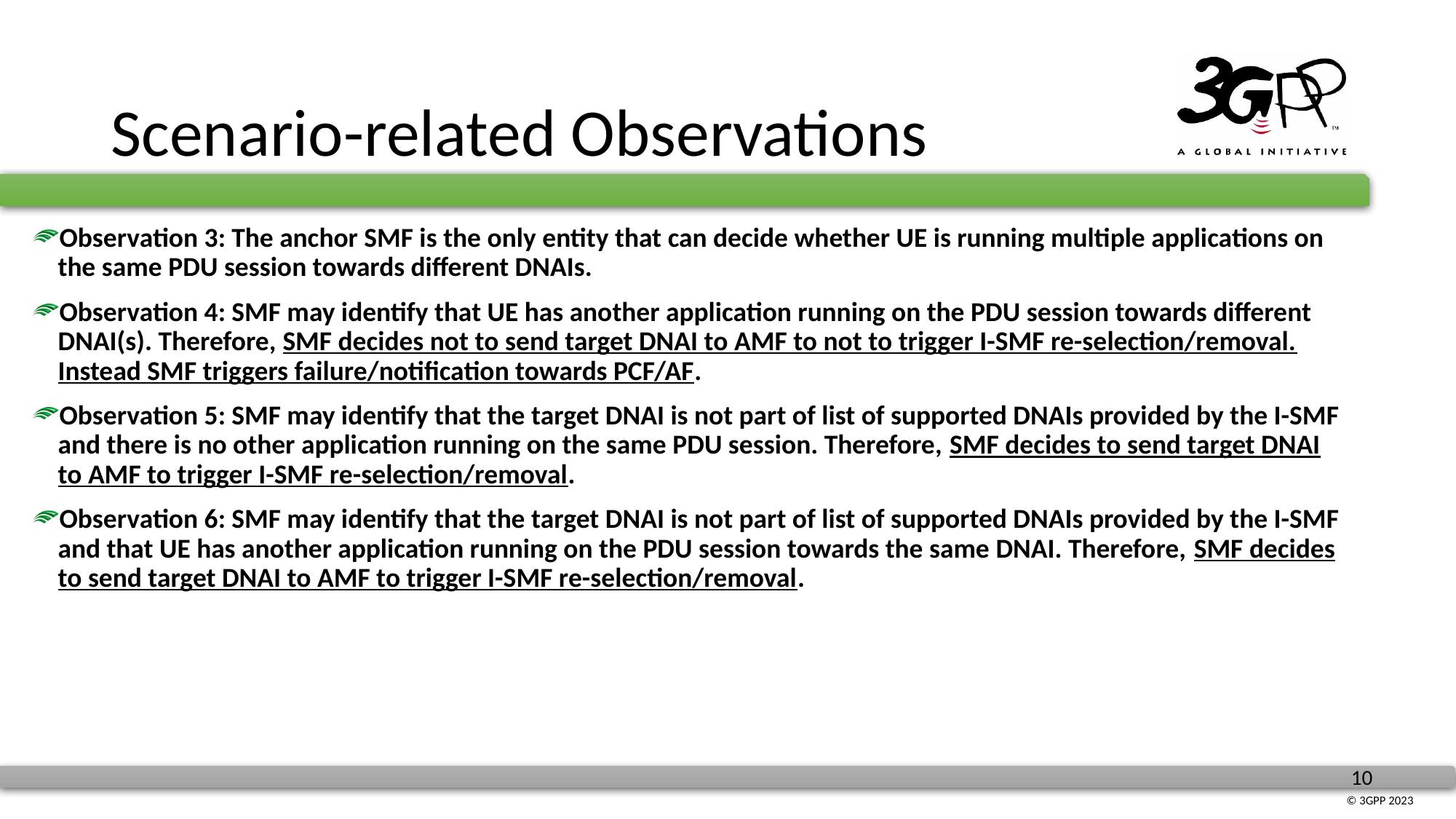

# Scenario-related Observations
Observation 3: The anchor SMF is the only entity that can decide whether UE is running multiple applications on the same PDU session towards different DNAIs.
Observation 4: SMF may identify that UE has another application running on the PDU session towards different DNAI(s). Therefore, SMF decides not to send target DNAI to AMF to not to trigger I-SMF re-selection/removal. Instead SMF triggers failure/notification towards PCF/AF.
Observation 5: SMF may identify that the target DNAI is not part of list of supported DNAIs provided by the I-SMF and there is no other application running on the same PDU session. Therefore, SMF decides to send target DNAI to AMF to trigger I-SMF re-selection/removal.
Observation 6: SMF may identify that the target DNAI is not part of list of supported DNAIs provided by the I-SMF and that UE has another application running on the PDU session towards the same DNAI. Therefore, SMF decides to send target DNAI to AMF to trigger I-SMF re-selection/removal.